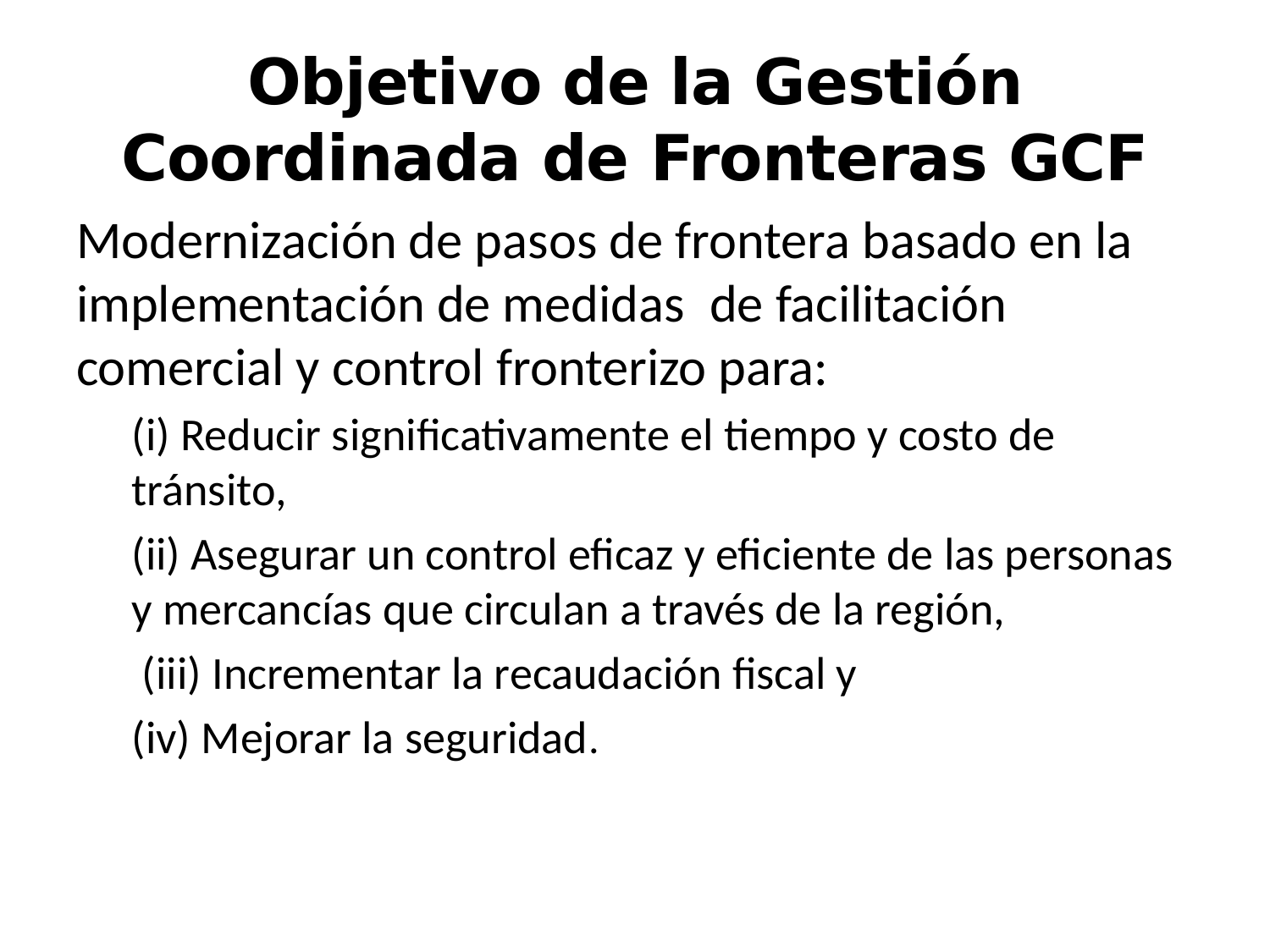

# Objetivo de la Gestión Coordinada de Fronteras GCF
Modernización de pasos de frontera basado en la implementación de medidas  de facilitación comercial y control fronterizo para:
(i) Reducir significativamente el tiempo y costo de tránsito,
(ii) Asegurar un control eficaz y eficiente de las personas y mercancías que circulan a través de la región,
 (iii) Incrementar la recaudación fiscal y
(iv) Mejorar la seguridad.